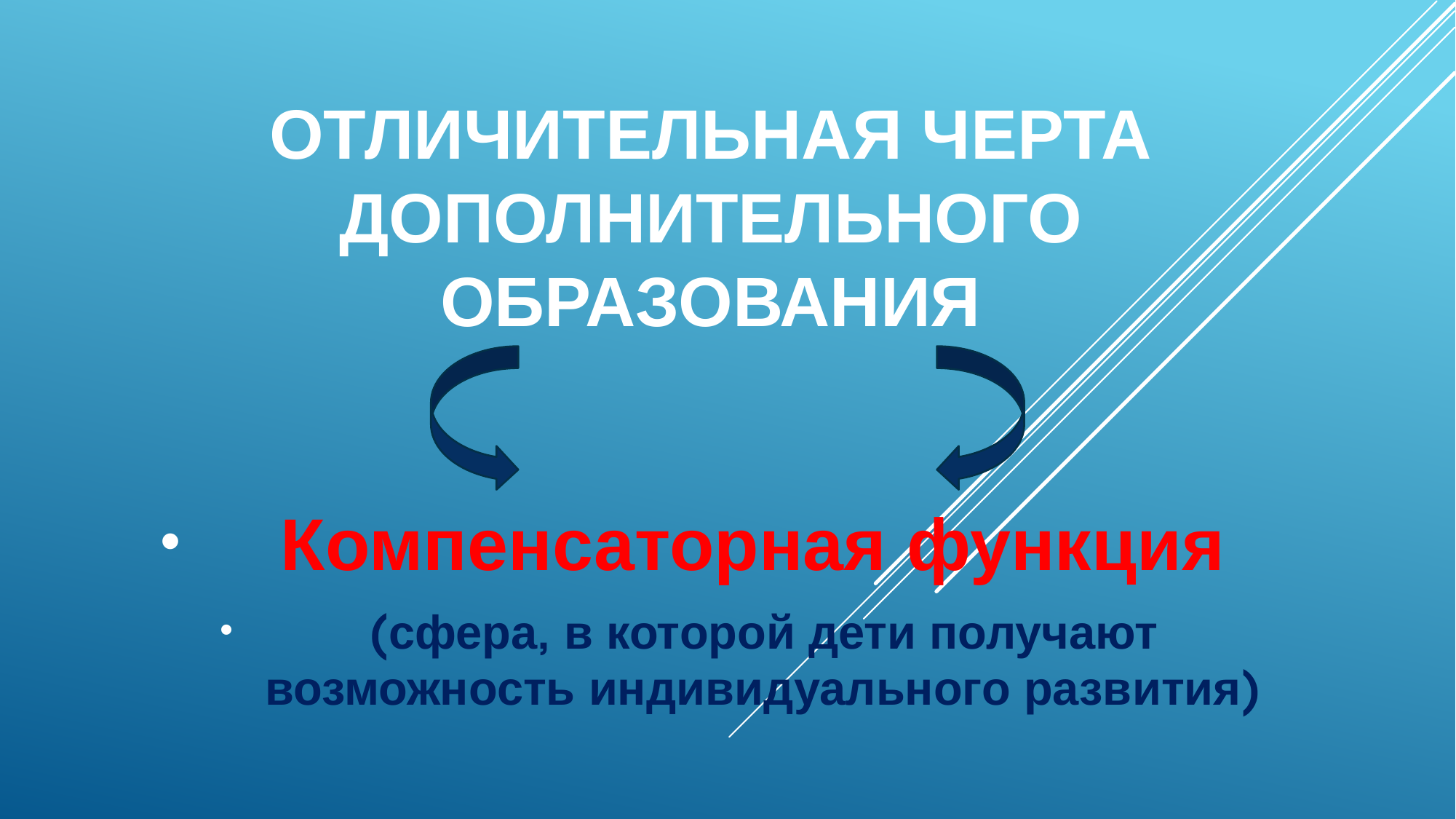

# Отличительная черта дополнительного образования

Компенсаторная функция
(сфера, в которой дети получают возможность индивидуального развития)